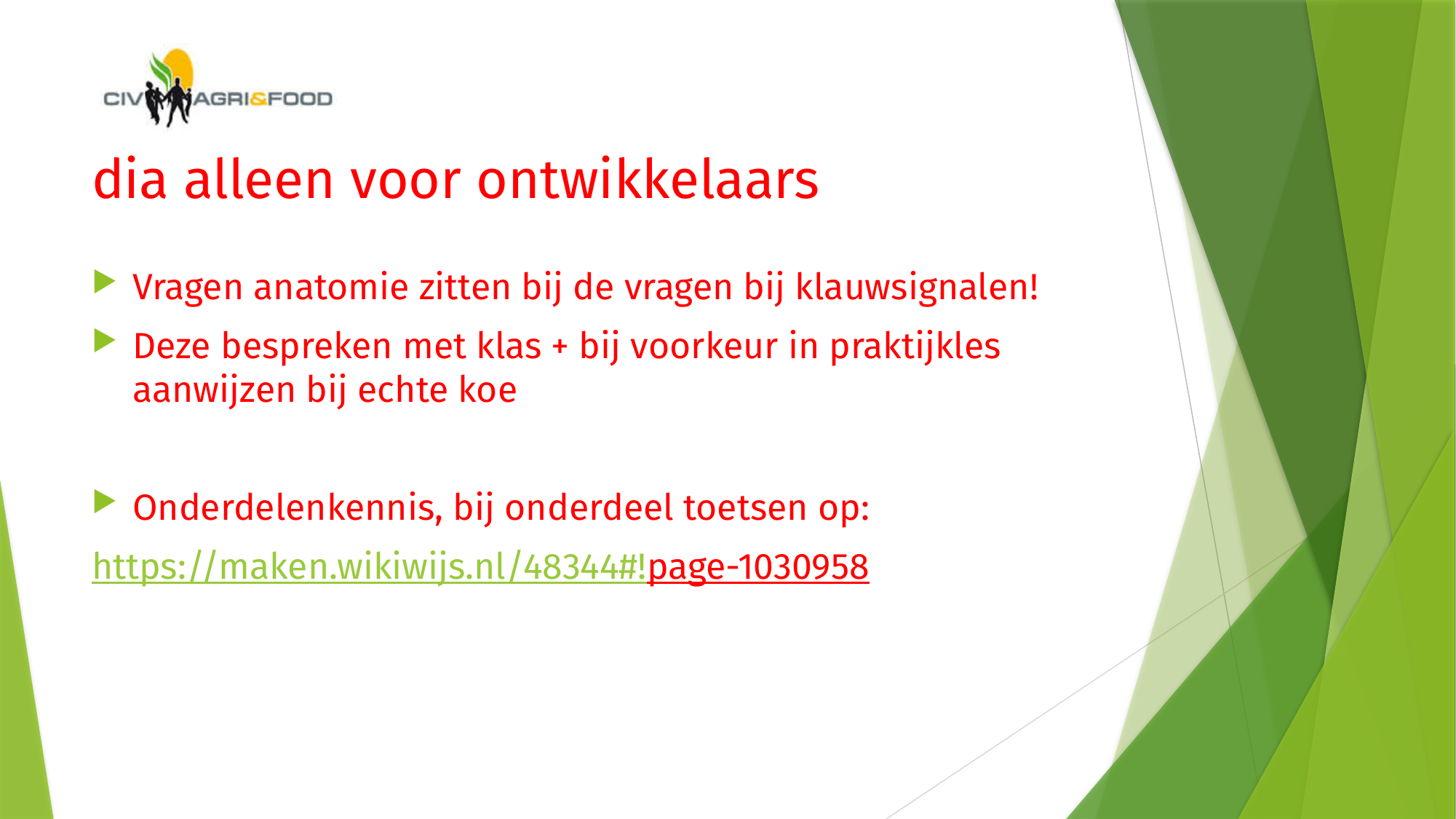

# dia alleen voor ontwikkelaars
Vragen anatomie zitten bij de vragen bij klauwsignalen!
Deze bespreken met klas + bij voorkeur in praktijkles aanwijzen bij echte koe

Onderdelenkennis, bij onderdeel toetsen op:
https://maken.wikiwijs.nl/48344#!page-1030958